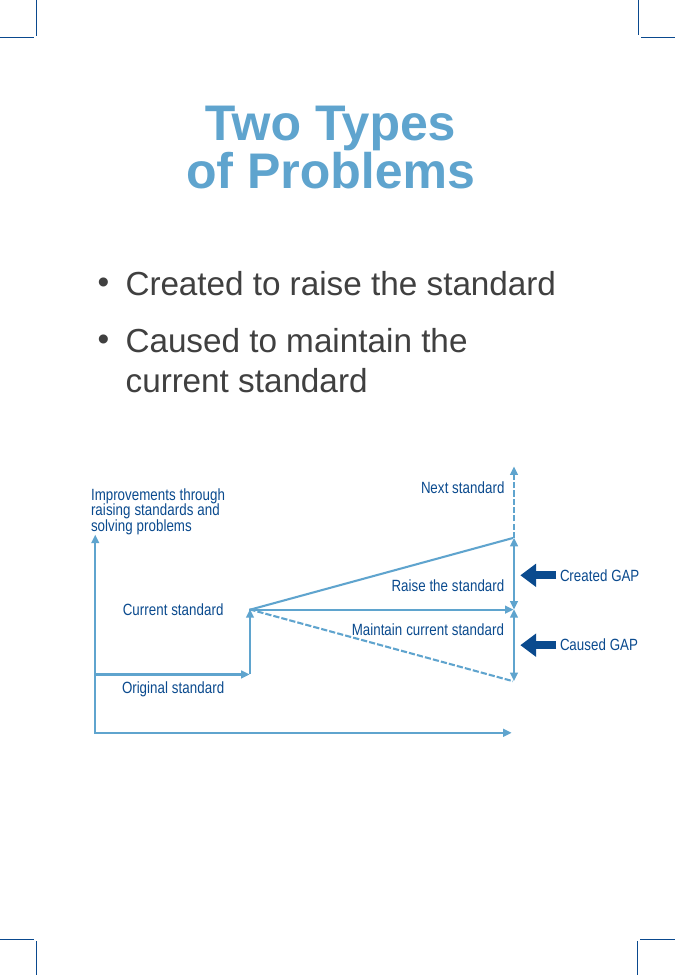

# Two Types of Problems
Created to raise the standard
Caused to maintain the
current standard
Next standard
Improvements through raising standards and solving problems
Created GAP
Raise the standard
Current standard
Maintain current standard
Caused GAP
Original standard